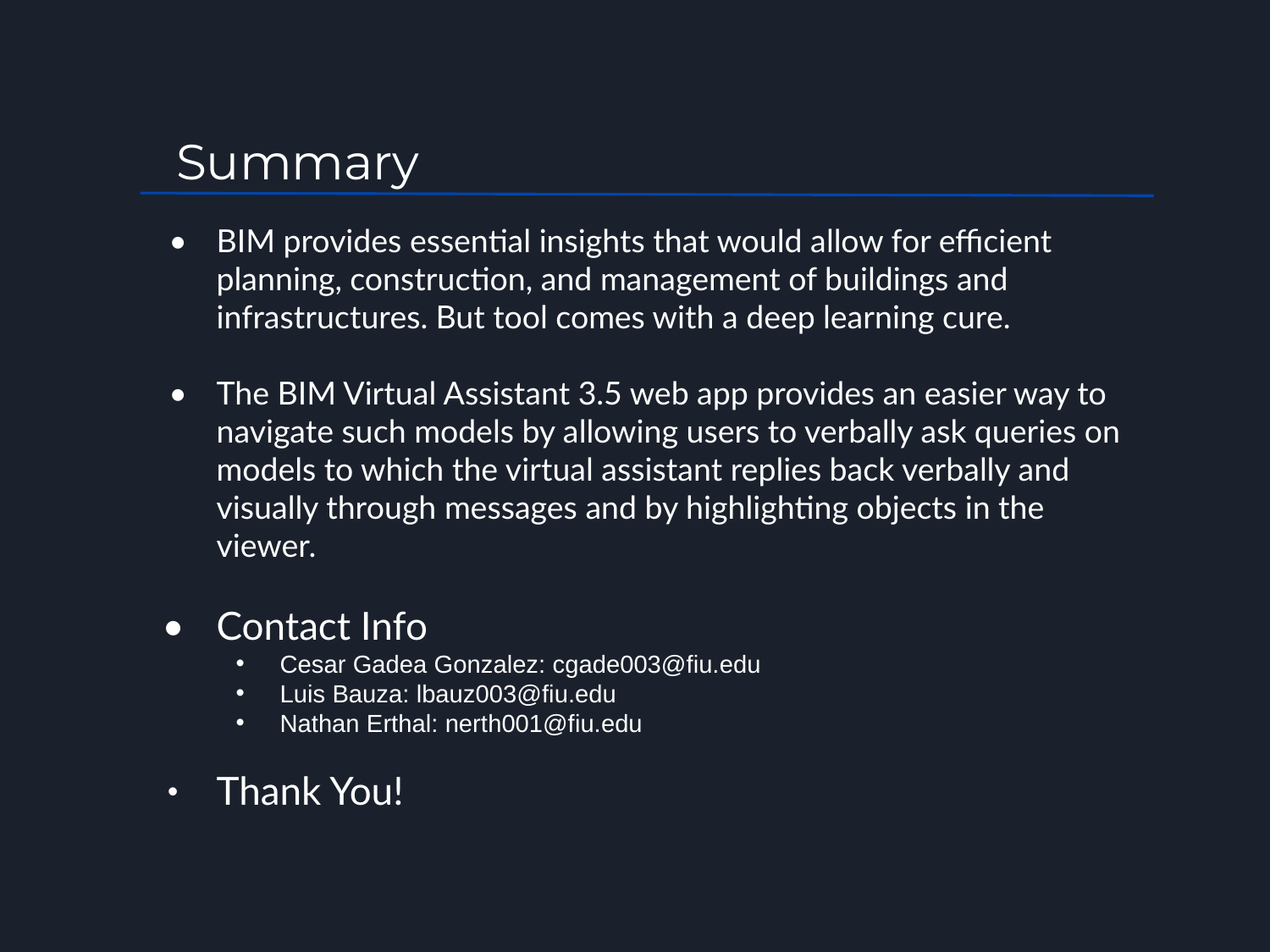

Summary
BIM provides essential insights that would allow for efficient planning, construction, and management of buildings and infrastructures. But tool comes with a deep learning cure.

The BIM Virtual Assistant 3.5 web app provides an easier way to navigate such models by allowing users to verbally ask queries on models to which the virtual assistant replies back verbally and visually through messages and by highlighting objects in the viewer.

Contact Info
Cesar Gadea Gonzalez: cgade003@fiu.edu
Luis Bauza: lbauz003@fiu.edu
Nathan Erthal: nerth001@fiu.edu

Thank You!